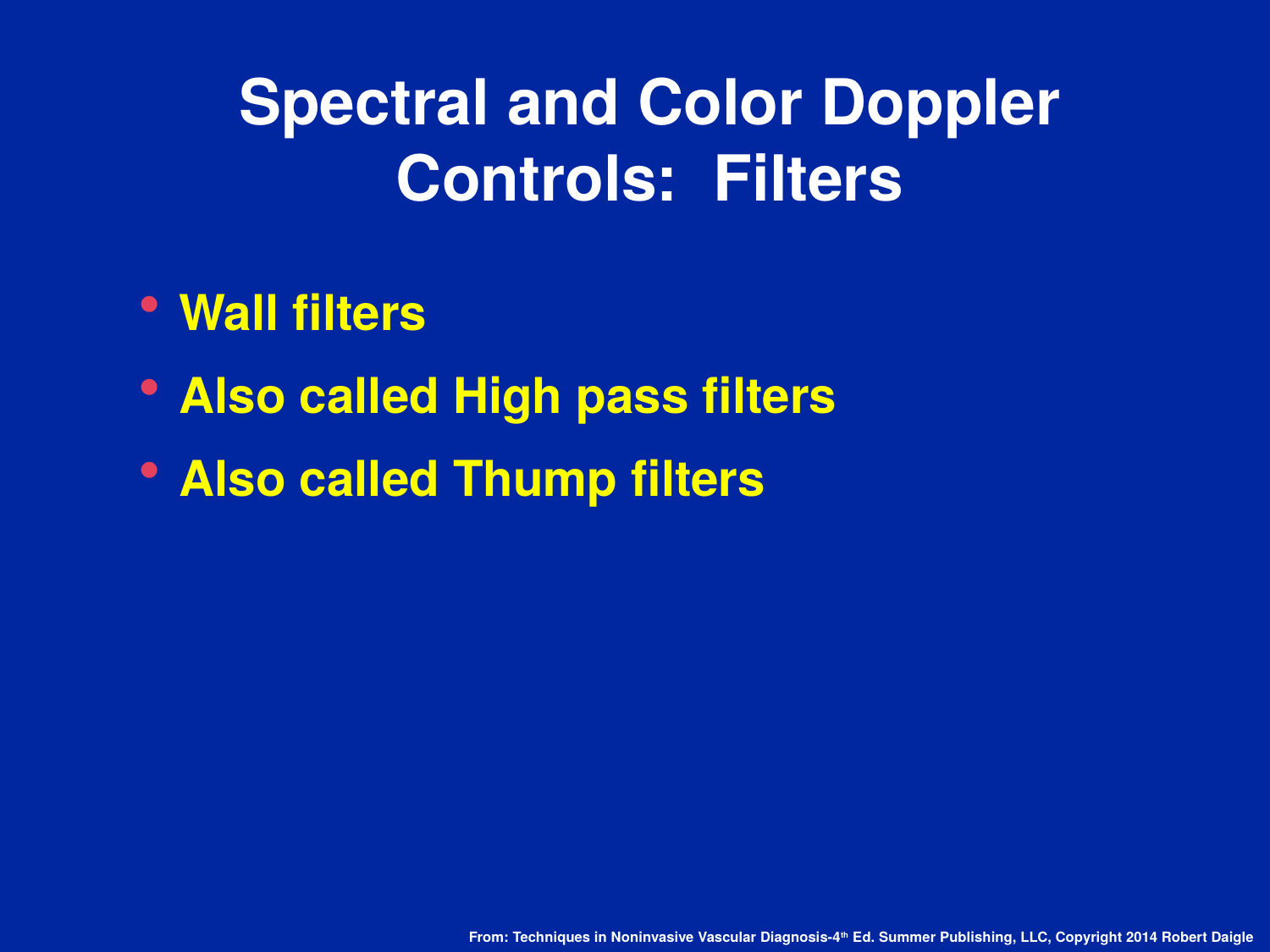

# Spectral and Color Doppler Controls:  Filters
Wall filters
Also called High pass filters
Also called Thump filters